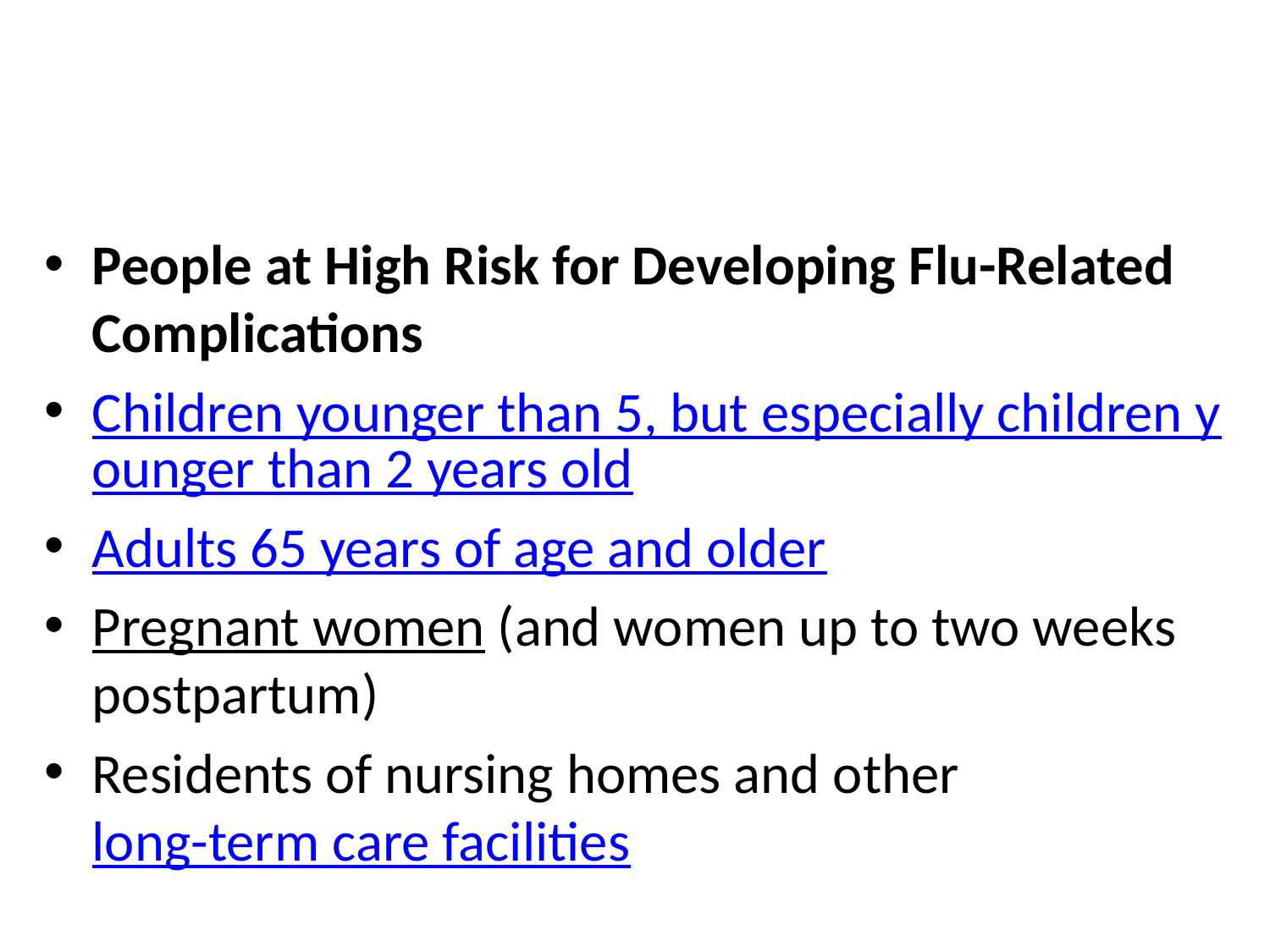

People at High Risk for Developing Flu-Related Complications
Children younger than 5, but especially children younger than 2 years old
Adults 65 years of age and older
Pregnant women (and women up to two weeks postpartum)
Residents of nursing homes and other long-term care facilities